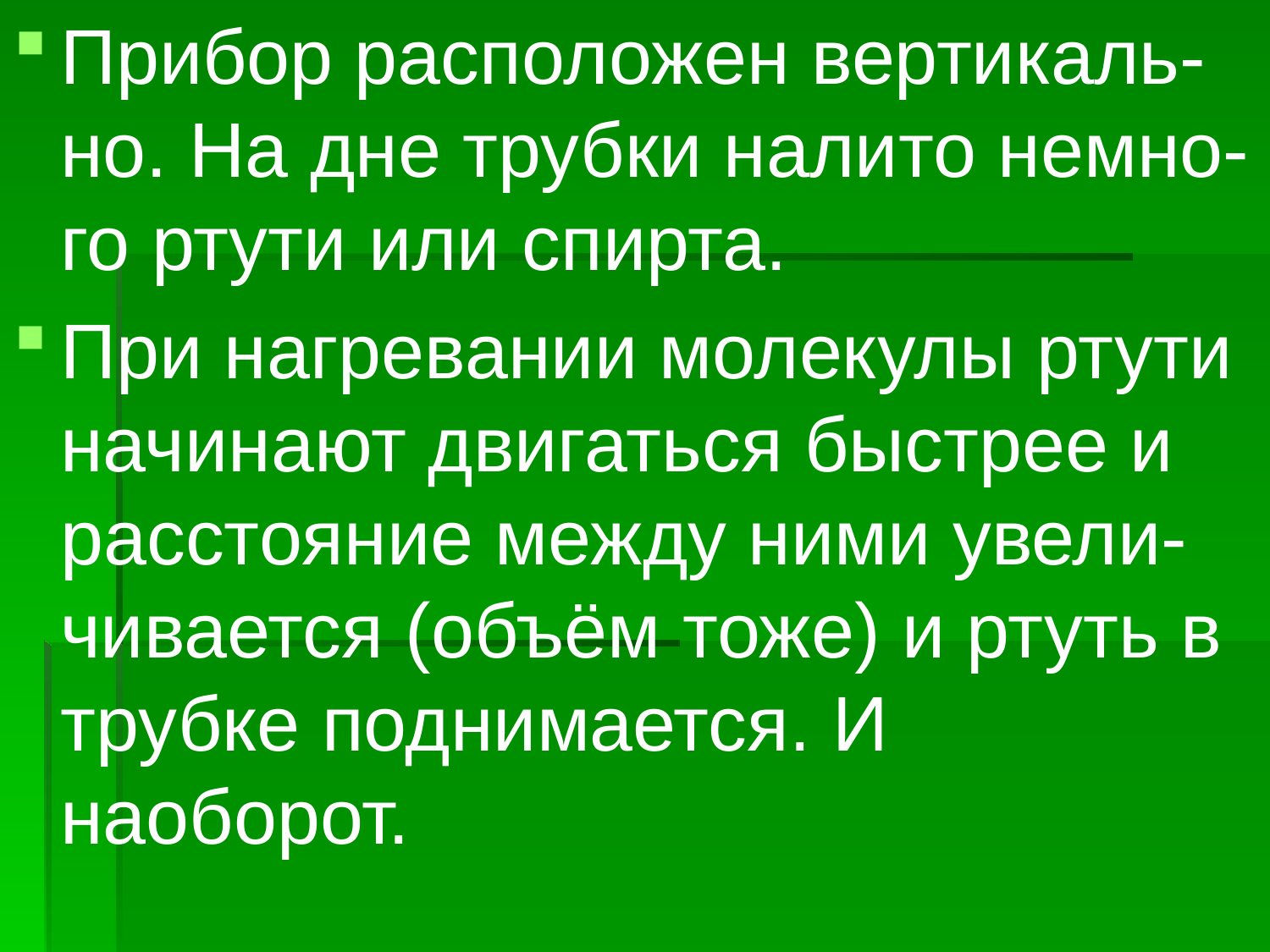

Прибор расположен вертикаль-
но. На дне трубки налито немно-
го ртути или спирта.
При нагревании молекулы ртути
начинают двигаться быстрее и
расстояние между ними увели-
чивается (объём тоже) и ртуть в трубке поднимается. И наоборот.
#